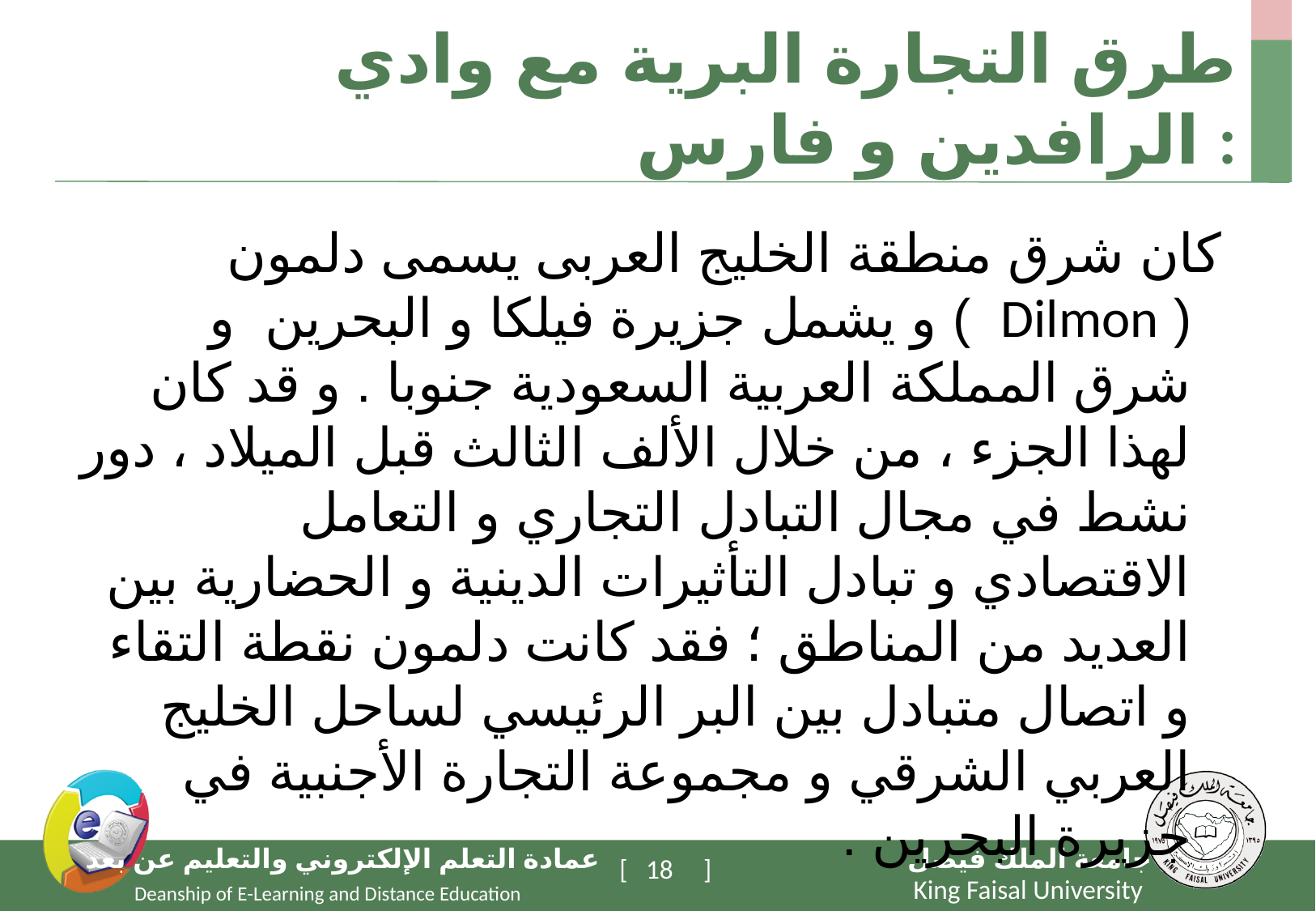

# طرق التجارة البرية مع وادي الرافدين و فارس :
 كان شرق منطقة الخليج العربى يسمى دلمون ( Dilmon  ) و يشمل جزيرة فيلكا و البحرين  و شرق المملكة العربية السعودية جنوبا . و قد كان لهذا الجزء ، من خلال الألف الثالث قبل الميلاد ، دور نشط في مجال التبادل التجاري و التعامل الاقتصادي و تبادل التأثيرات الدينية و الحضارية بين العديد من المناطق ؛ فقد كانت دلمون نقطة التقاء و اتصال متبادل بين البر الرئيسي لساحل الخليج العربي الشرقي و مجموعة التجارة الأجنبية في جزيرة البحرين .